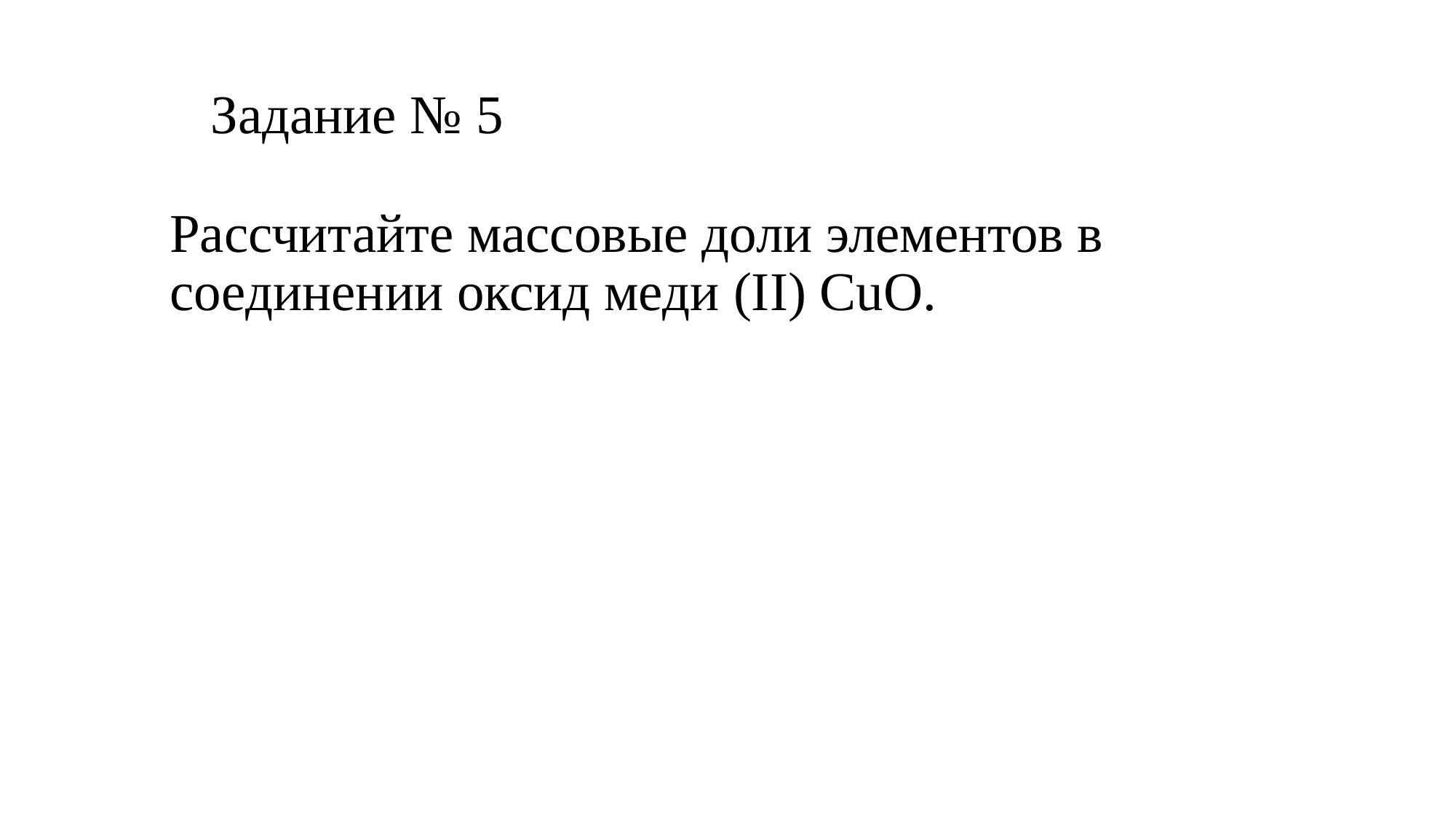

# Задание № 5 Рассчитайте массовые доли элементов в соединении оксид меди (II) CuO.